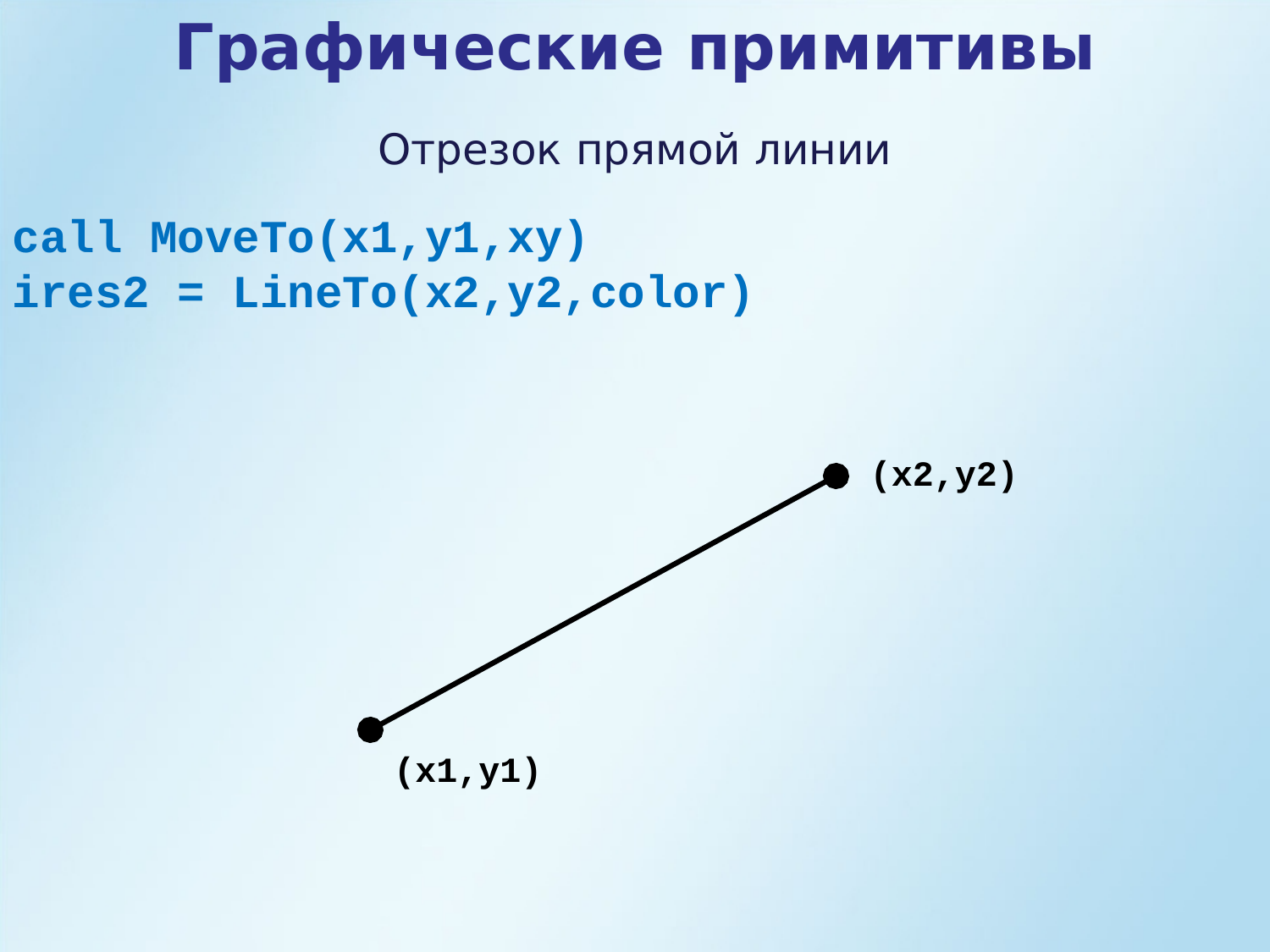

Графические примитивы
Отрезок прямой линии
call MoveTo(x1,y1,xy)
ires2 = LineTo(x2,y2,color)
(x2,y2)

(x1,y1)